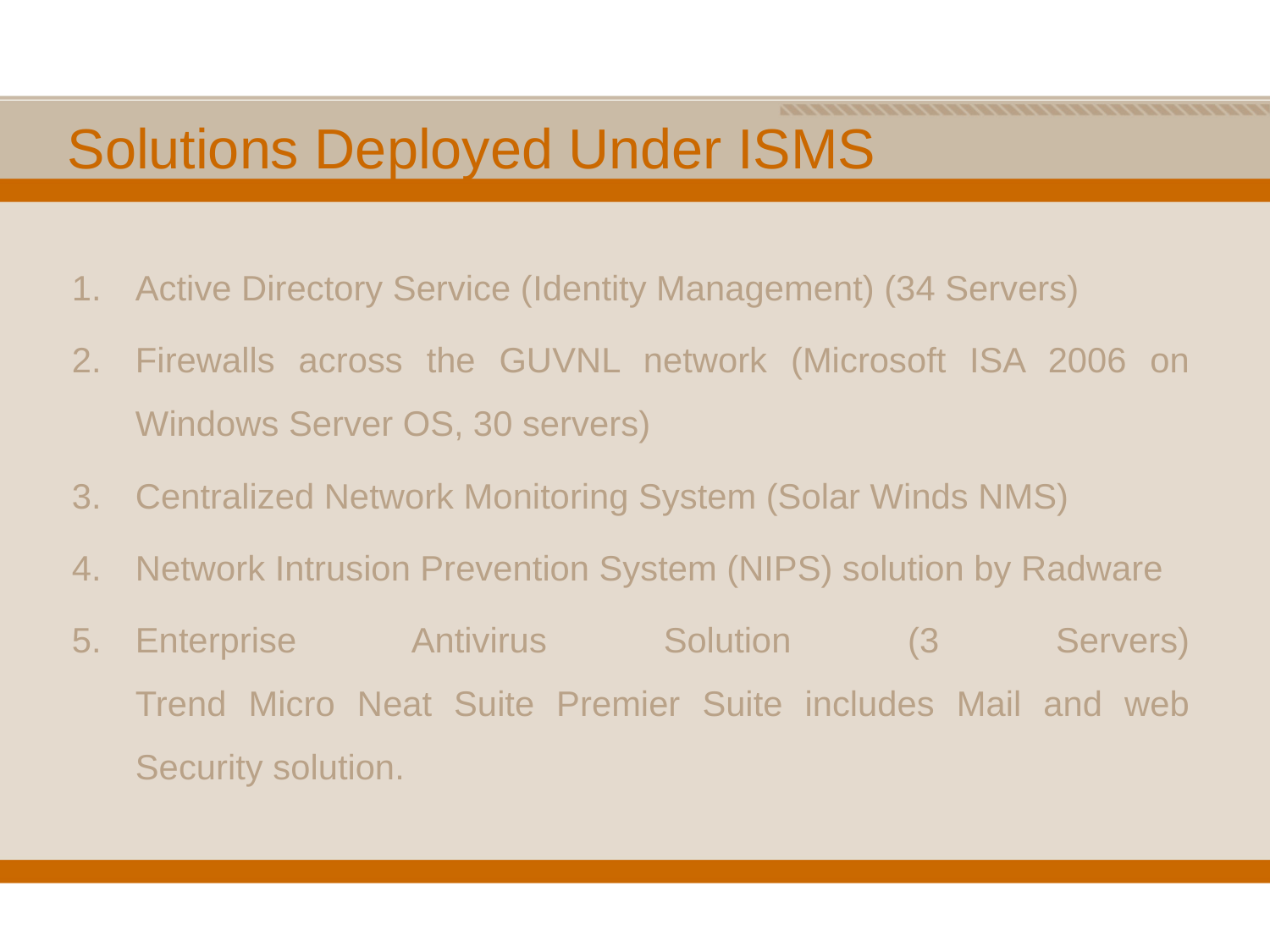

Solutions Deployed Under ISMS
Active Directory Service (Identity Management) (34 Servers)
Firewalls across the GUVNL network (Microsoft ISA 2006 on Windows Server OS, 30 servers)
Centralized Network Monitoring System (Solar Winds NMS)
Network Intrusion Prevention System (NIPS) solution by Radware
Enterprise Antivirus Solution (3 Servers)
Trend Micro Neat Suite Premier Suite includes Mail and web Security solution.